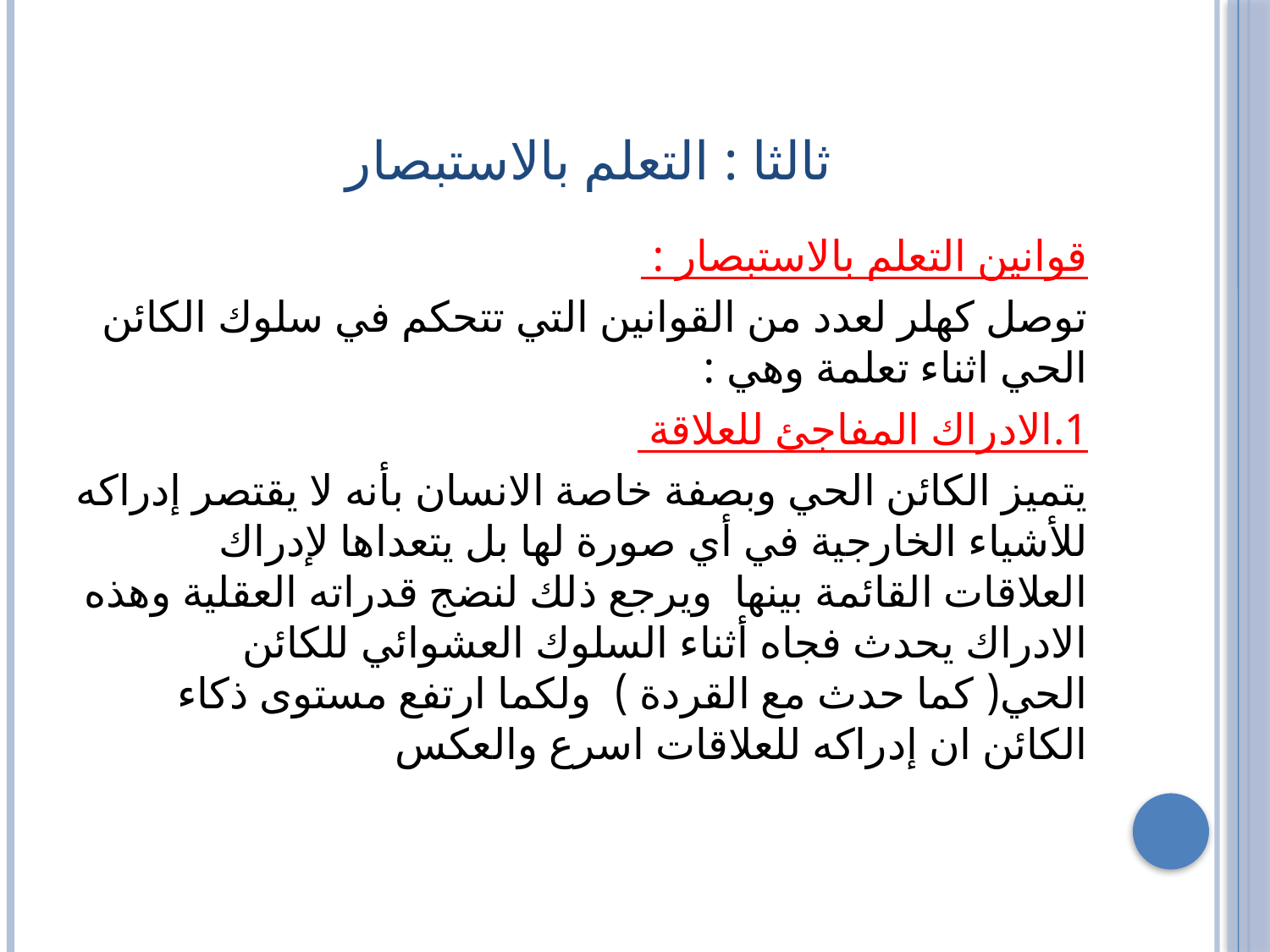

# ثالثا : التعلم بالاستبصار
قوانين التعلم بالاستبصار :
توصل كهلر لعدد من القوانين التي تتحكم في سلوك الكائن الحي اثناء تعلمة وهي :
1.الادراك المفاجئ للعلاقة
يتميز الكائن الحي وبصفة خاصة الانسان بأنه لا يقتصر إدراكه للأشياء الخارجية في أي صورة لها بل يتعداها لإدراك العلاقات القائمة بينها  ويرجع ذلك لنضج قدراته العقلية وهذه الادراك يحدث فجاه أثناء السلوك العشوائي للكائن الحي( كما حدث مع القردة )  ولكما ارتفع مستوى ذكاء الكائن ان إدراكه للعلاقات اسرع والعكس